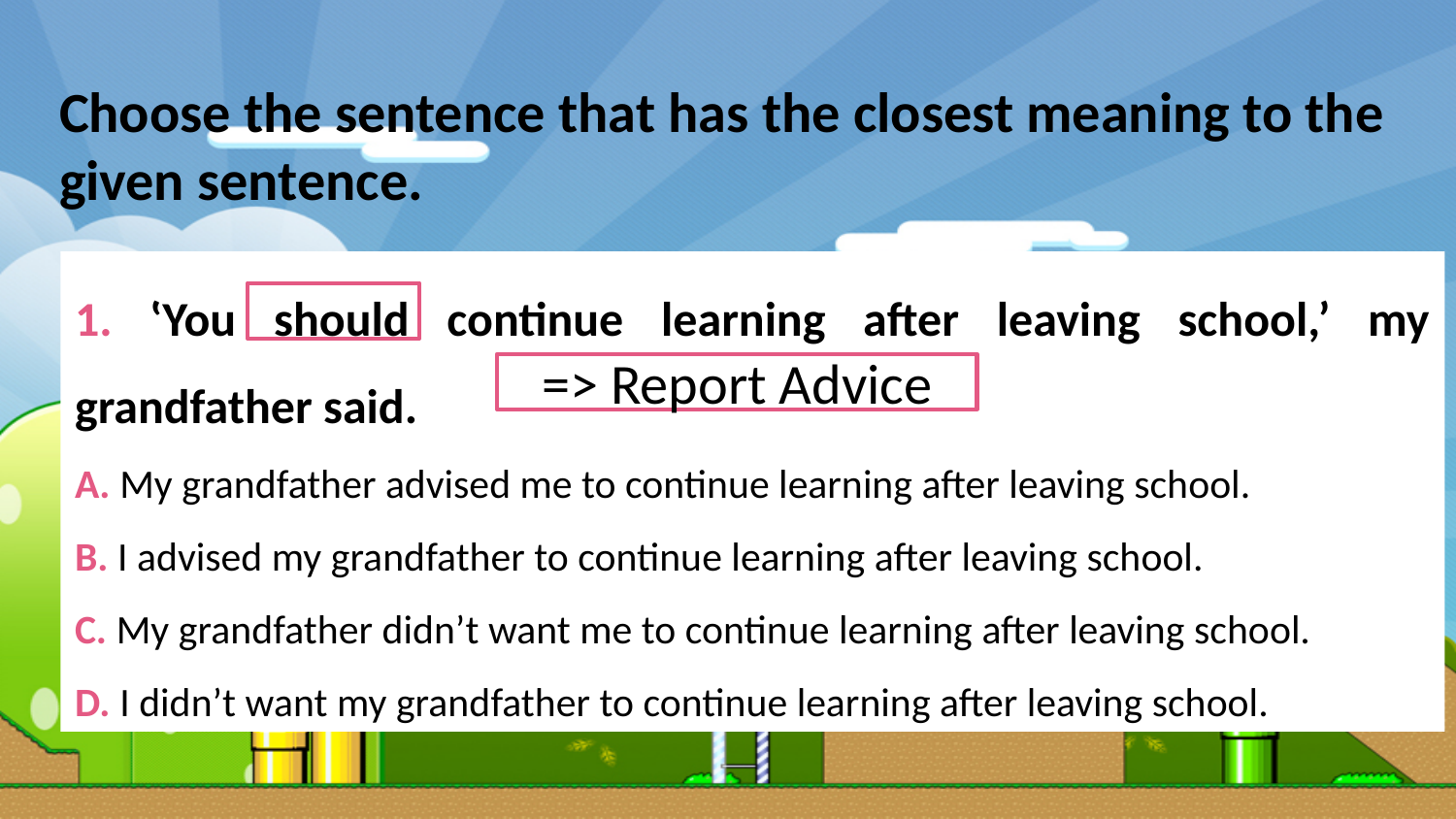

Choose the sentence that has the closest meaning to the given sentence.
1. ‛You should continue learning after leaving school,’ my grandfather said.
A. My grandfather advised me to continue learning after leaving school.
B. I advised my grandfather to continue learning after leaving school.
C. My grandfather didn’t want me to continue learning after leaving school.
D. I didn’t want my grandfather to continue learning after leaving school.

=> Report Advice